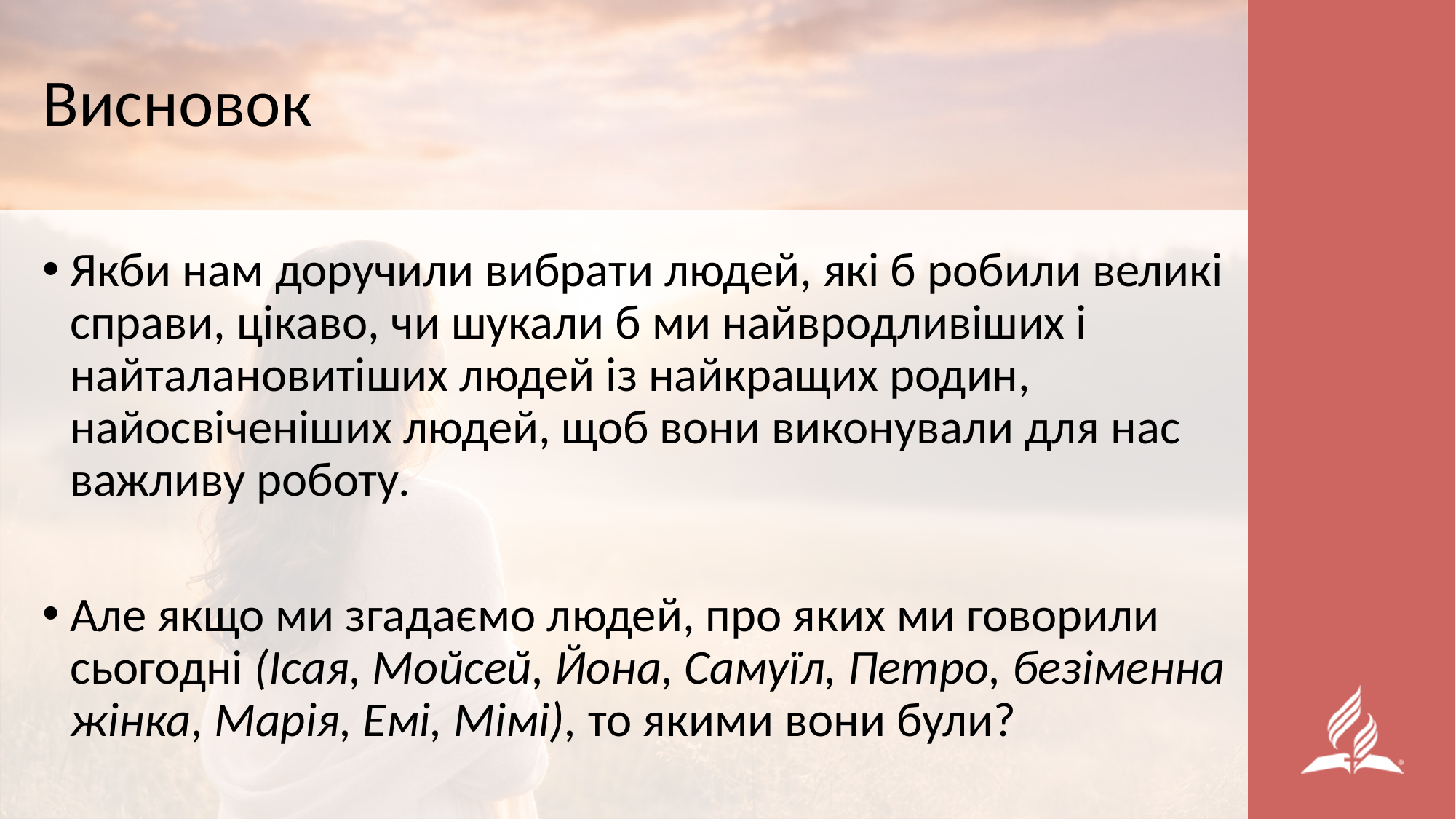

# Висновок
Якби нам доручили вибрати людей, які б робили великі справи, цікаво, чи шукали б ми найвродливіших і найталановитіших людей із найкращих родин, найосвіченіших людей, щоб вони виконували для нас важливу роботу.

Але якщо ми згадаємо людей, про яких ми говорили сьогодні (Ісая, Мойсей, Йона, Самуїл, Петро, безіменна жінка, Марія, Емі, Мімі), то якими вони були?